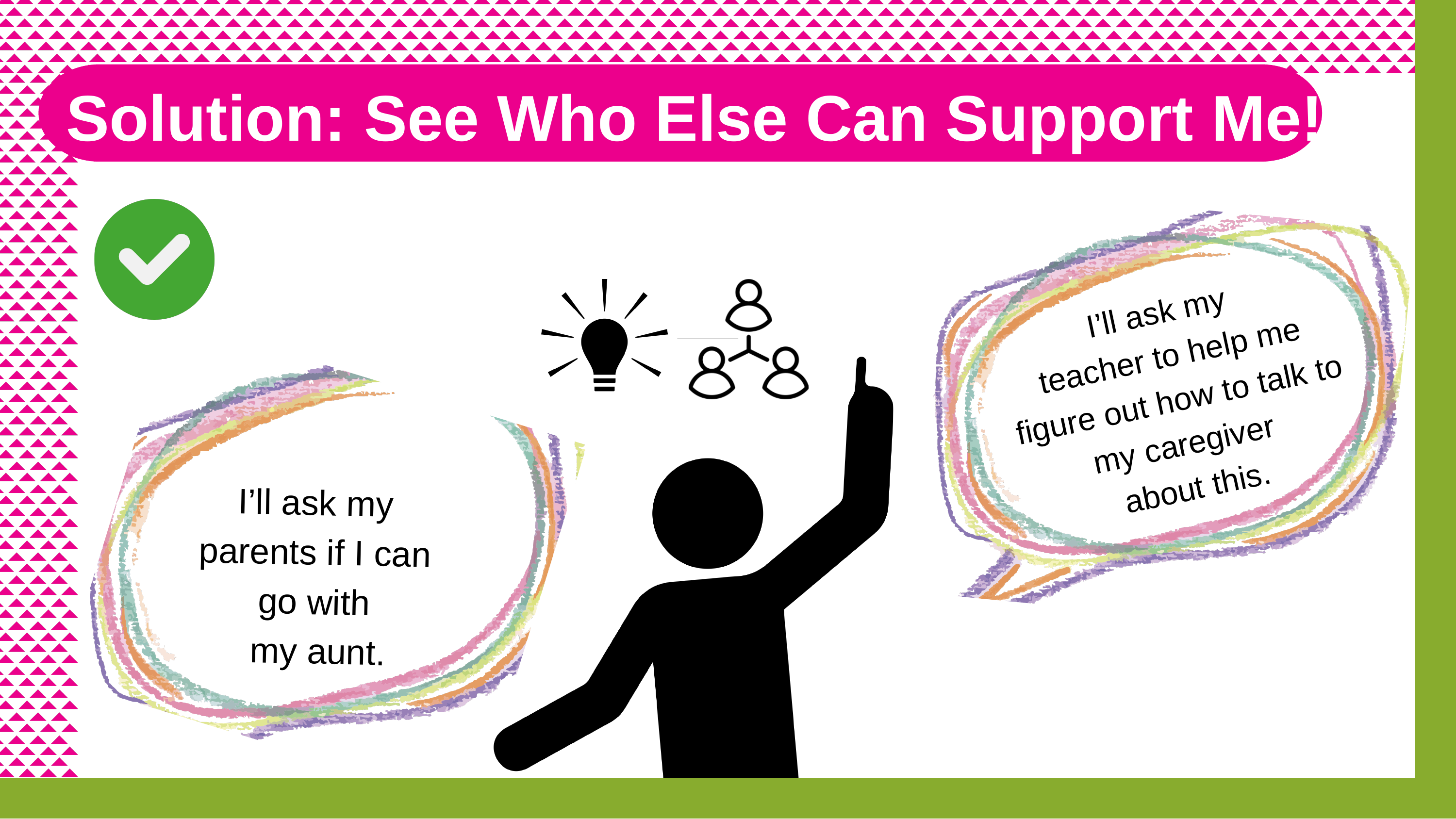

Solution: See Who Else Can Support Me!

I’ll ask my
teacher to help me figure out how to talk to my caregiver
about this.

I’ll ask my
parents if I can
go with
my aunt.